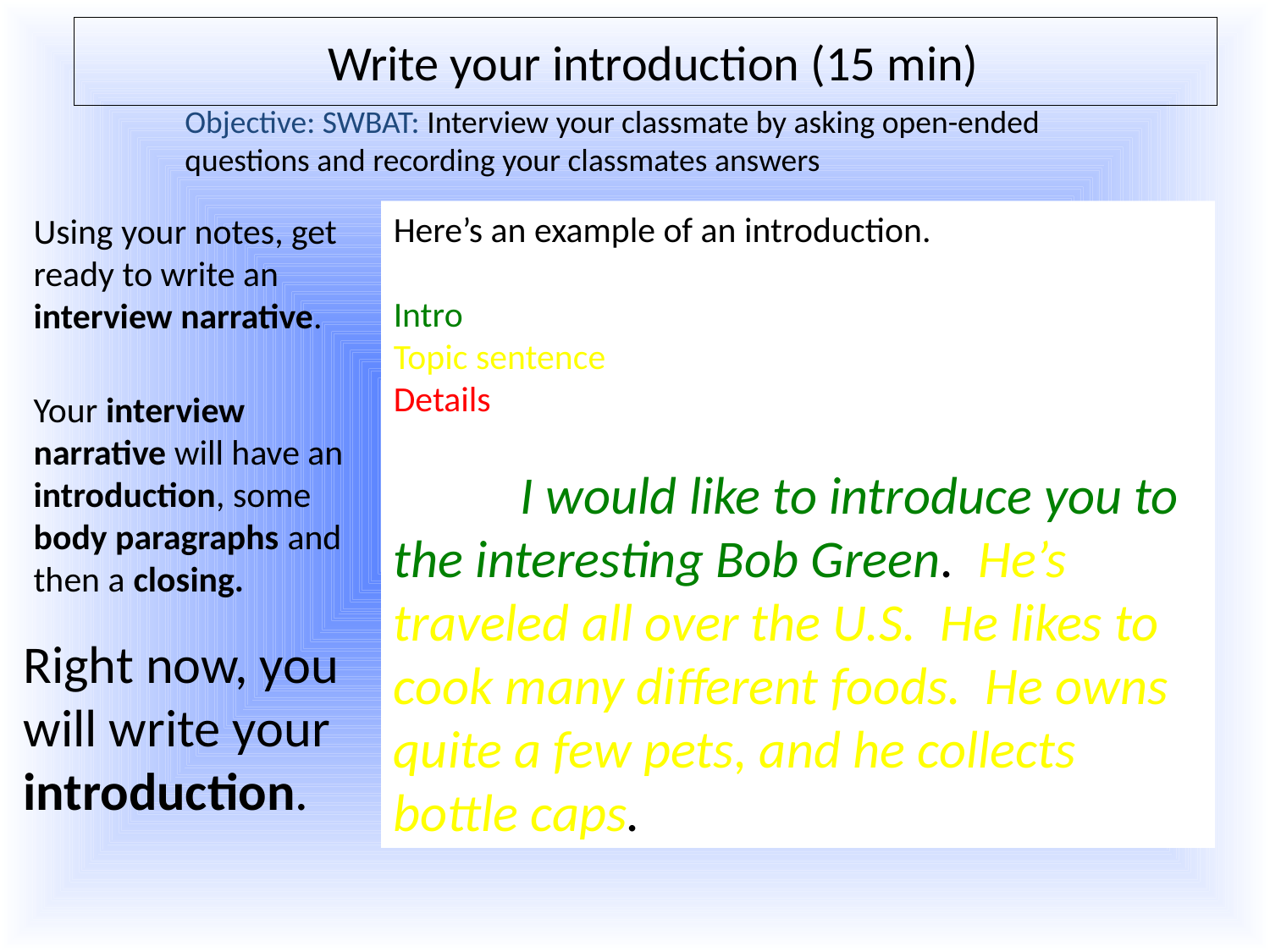

# Write your introduction (15 min)
	Objective: SWBAT: Interview your classmate by asking open-ended questions and recording your classmates answers

Here’s an example of an introduction.

Intro
Topic sentence
Details

	I would like to introduce you to the interesting Bob Green.  He’s traveled all over the U.S.  He likes to cook many different foods.  He owns quite a few pets, and he collects bottle caps.
Using your notes, get ready to write an interview narrative.
Your interview narrative will have an introduction, some body paragraphs and then a closing.

Right now, you will write your introduction.